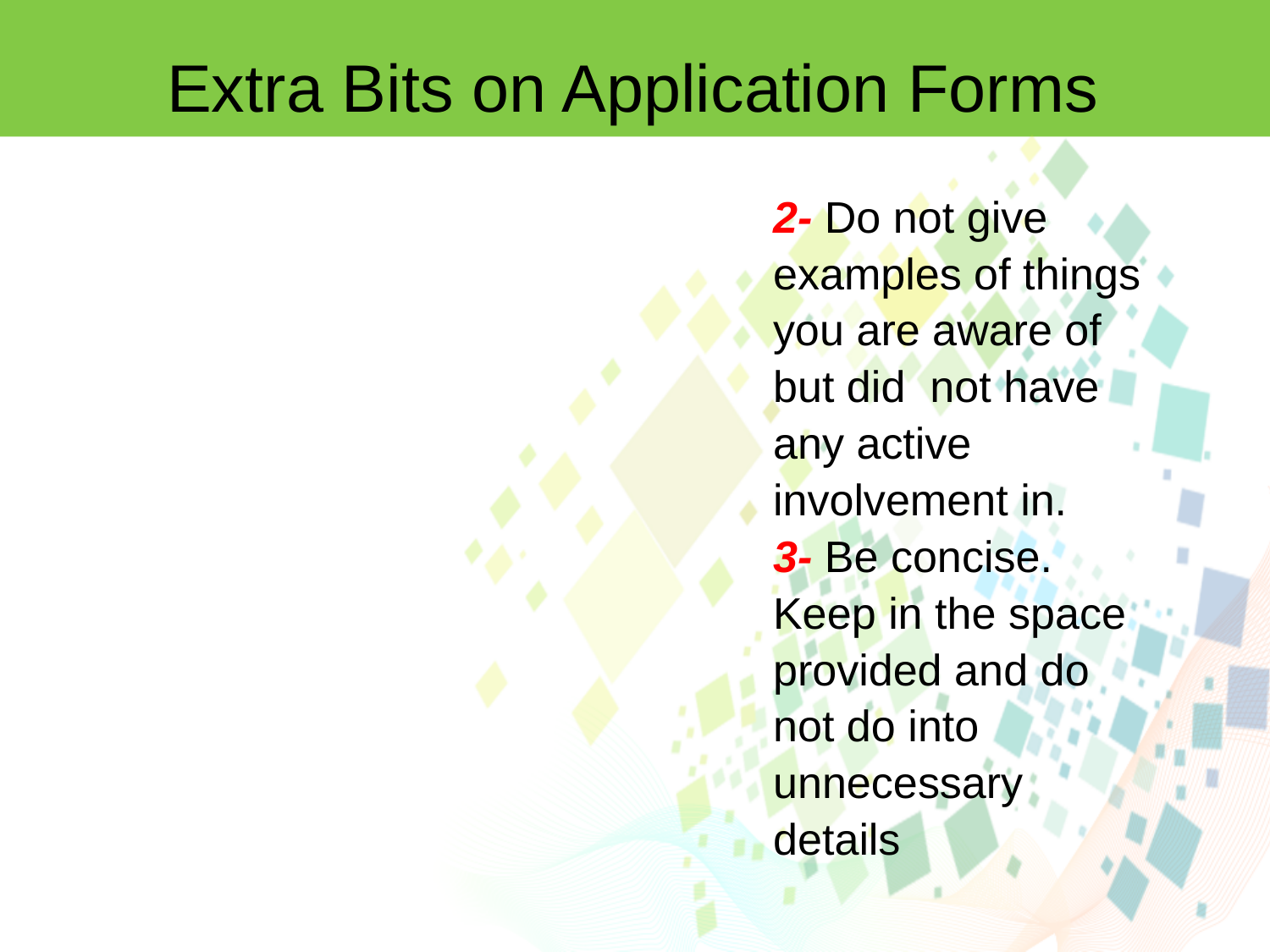

Extra Bits on Application Forms
2- Do not give examples of things you are aware of but did  not have any active involvement in.
3- Be concise. Keep in the space provided and do not do into unnecessary details